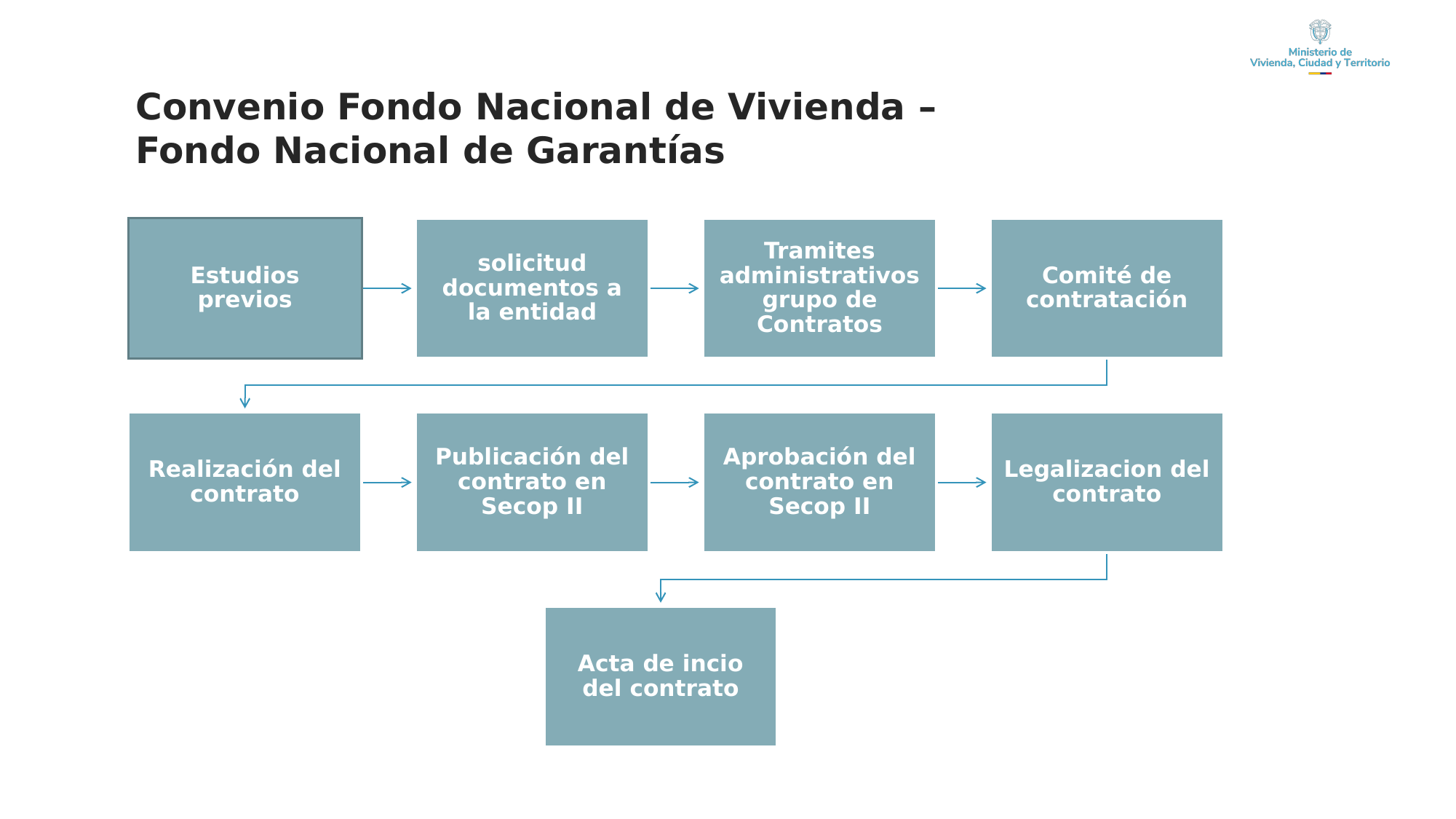

Convenio Fondo Nacional de Vivienda –
Fondo Nacional de Garantías

Estudios previos

solicitud documentos a la entidad

Tramites administrativos grupo de Contratos

Comité de contratación

Realización del contrato

Publicación del contrato en Secop II

Aprobación del contrato en Secop II

Legalizacion del contrato
Acta de incio del contrato